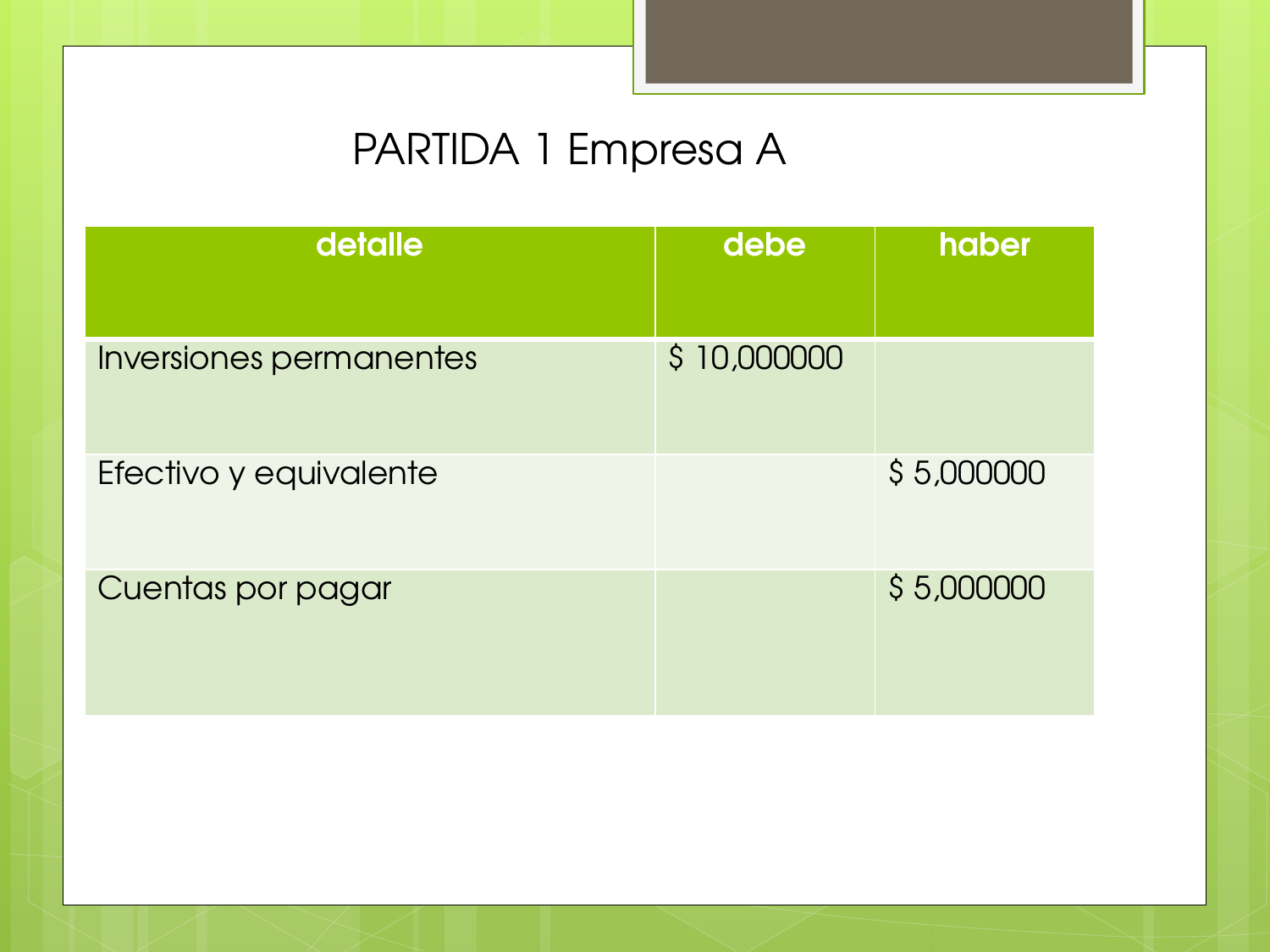

PARTIDA 1 Empresa A
| detalle | debe | haber |
| --- | --- | --- |
| Inversiones permanentes | $ 10,000000 |  |
| Efectivo y equivalente |  | $ 5,000000 |
| Cuentas por pagar |  | $ 5,000000 |